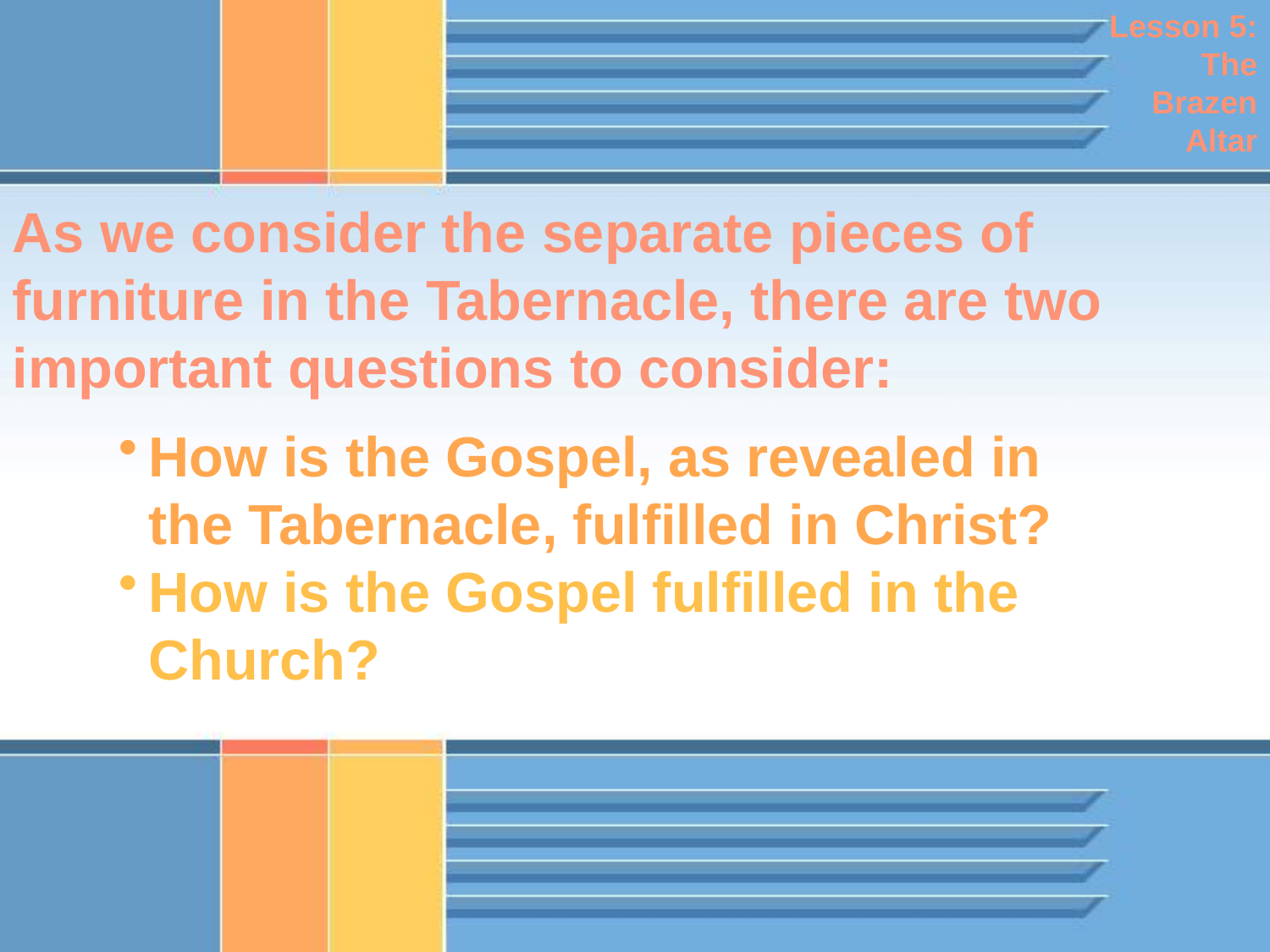

Lesson 5: The Brazen Altar
As we consider the separate pieces of furniture in the Tabernacle, there are two important questions to consider:
How is the Gospel, as revealed in the Tabernacle, fulfilled in Christ?
How is the Gospel fulfilled in the Church?